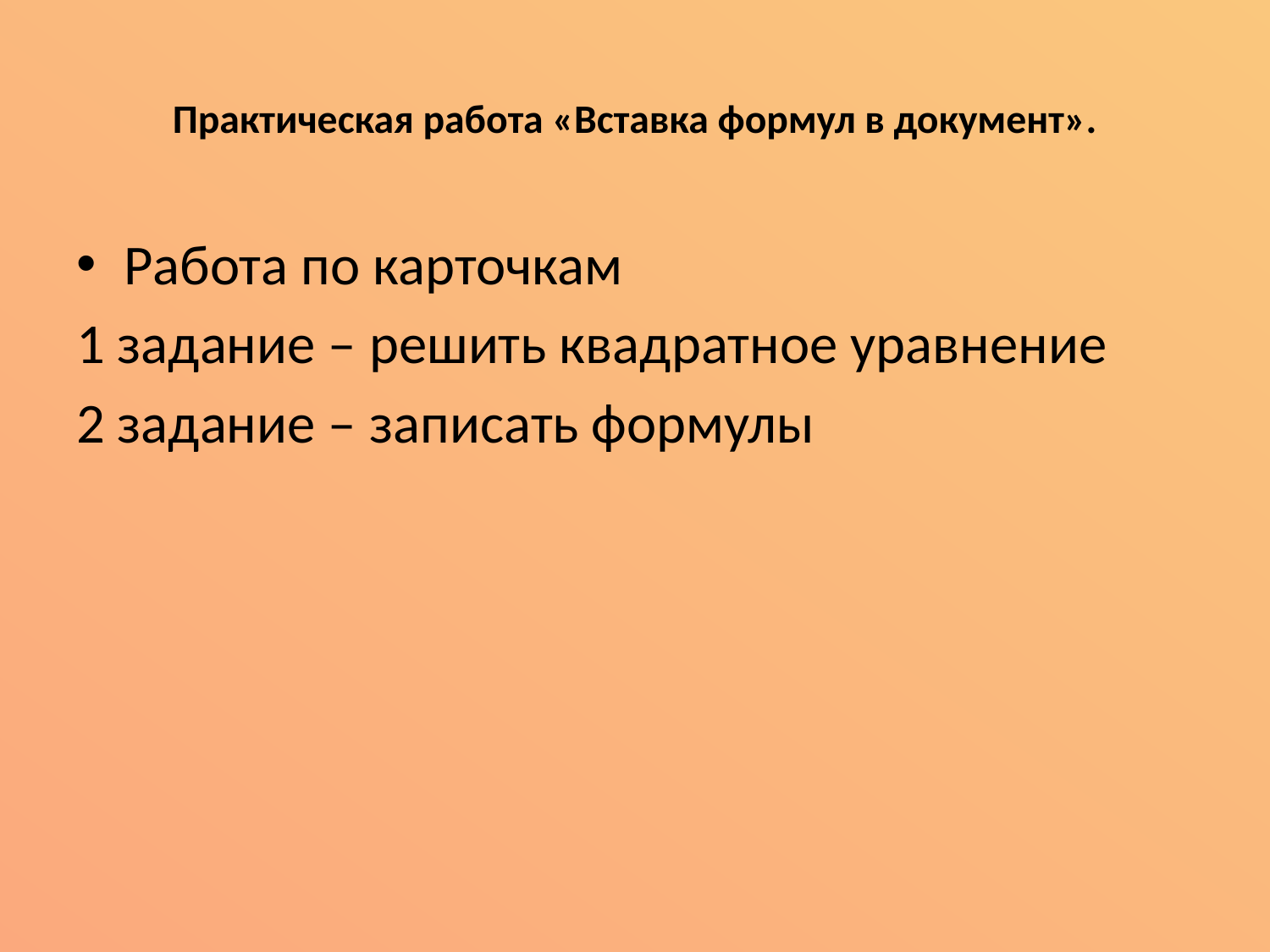

# Практическая работа «Вставка формул в документ».
Работа по карточкам
1 задание – решить квадратное уравнение
2 задание – записать формулы